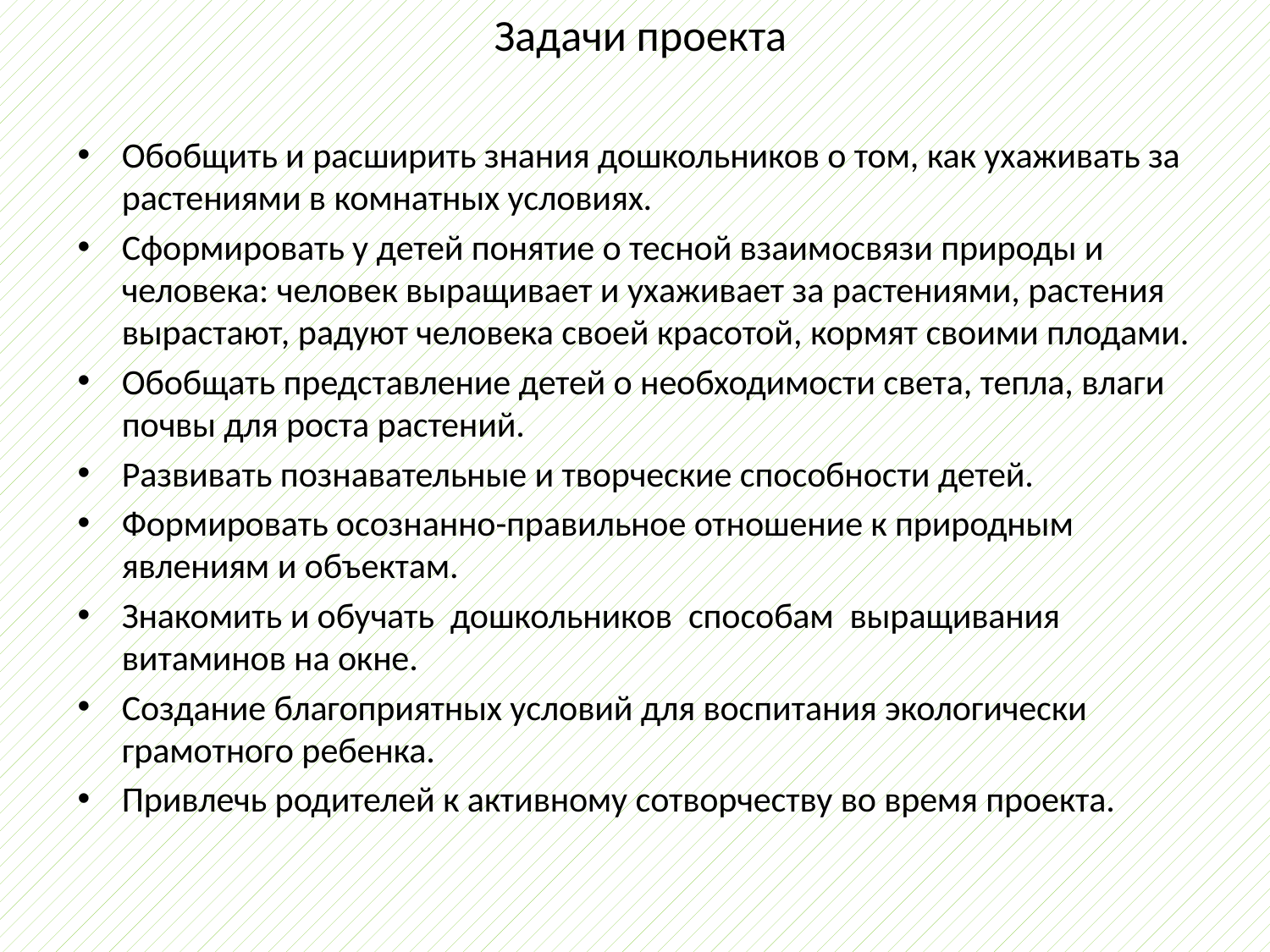

# Задачи проекта
Обобщить и расширить знания дошкольников о том, как ухаживать за растениями в комнатных условиях.
Сформировать у детей понятие о тесной взаимосвязи природы и человека: человек выращивает и ухаживает за растениями, растения вырастают, радуют человека своей красотой, кормят своими плодами.
Обобщать представление детей о необходимости света, тепла, влаги почвы для роста растений.
Развивать познавательные и творческие способности детей.
Формировать осознанно-правильное отношение к природным явлениям и объектам.
Знакомить и обучать  дошкольников  способам  выращивания витаминов на окне.
Создание благоприятных условий для воспитания экологически грамотного ребенка.
Привлечь родителей к активному сотворчеству во время проекта.